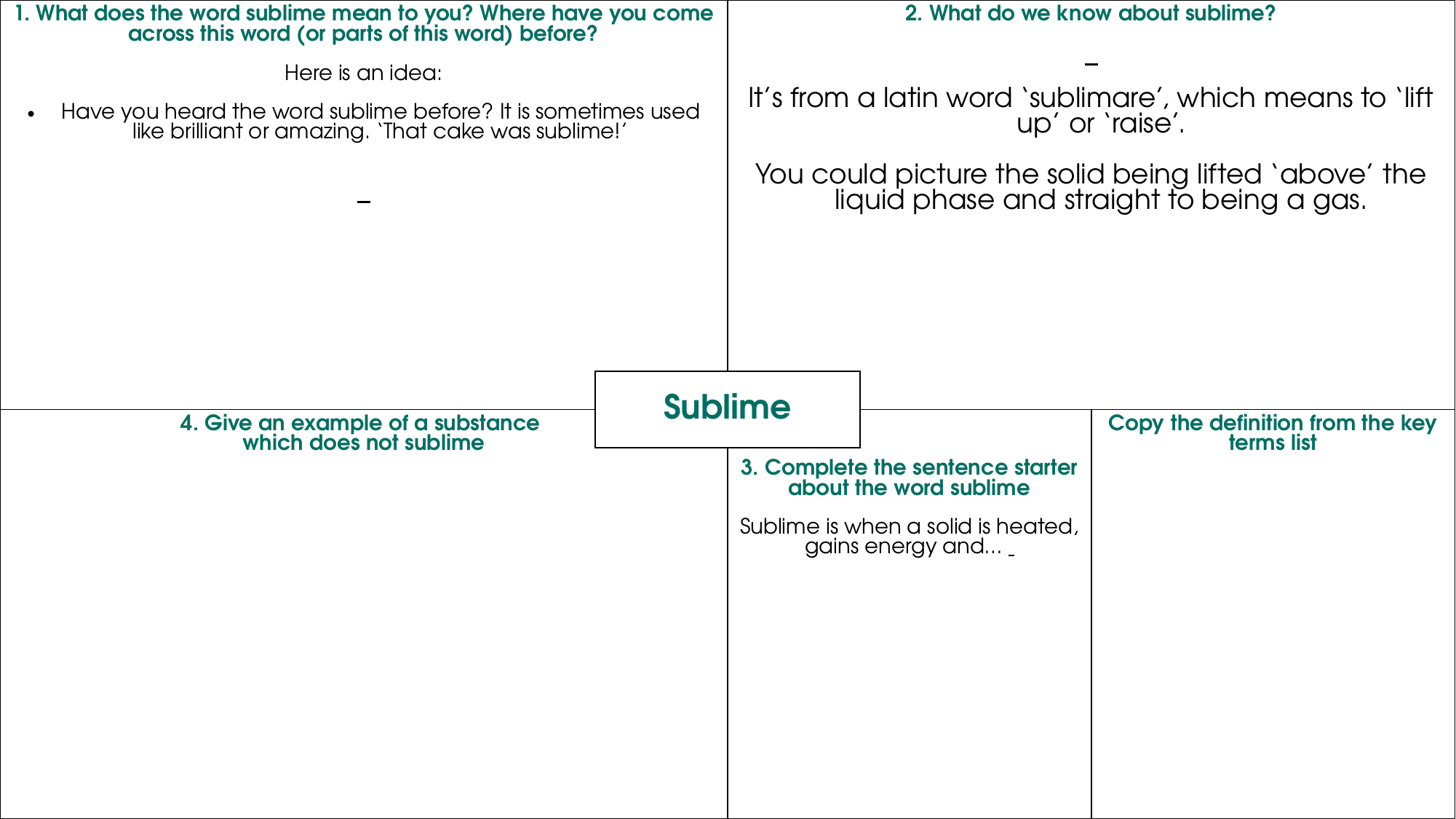

| 1. What does the word sublime mean to you? Where have you come across this word (or parts of this word) before? Here is an idea: Have you heard the word sublime before? It is sometimes used like brilliant or amazing. ‘That cake was sublime!’ | 2. What do we know about sublime? It’s from a latin word ‘sublimare’, which means to ‘lift up’ or ‘raise’. You could picture the solid being lifted ‘above’ the liquid phase and straight to being a gas. |  |
| --- | --- | --- |
| 4. Give an example of a substance which does not sublime | 3. Complete the sentence starter about the word sublime Sublime is when a solid is heated, gains energy and… | Copy the definition from the key terms list |
| Sublime |
| --- |